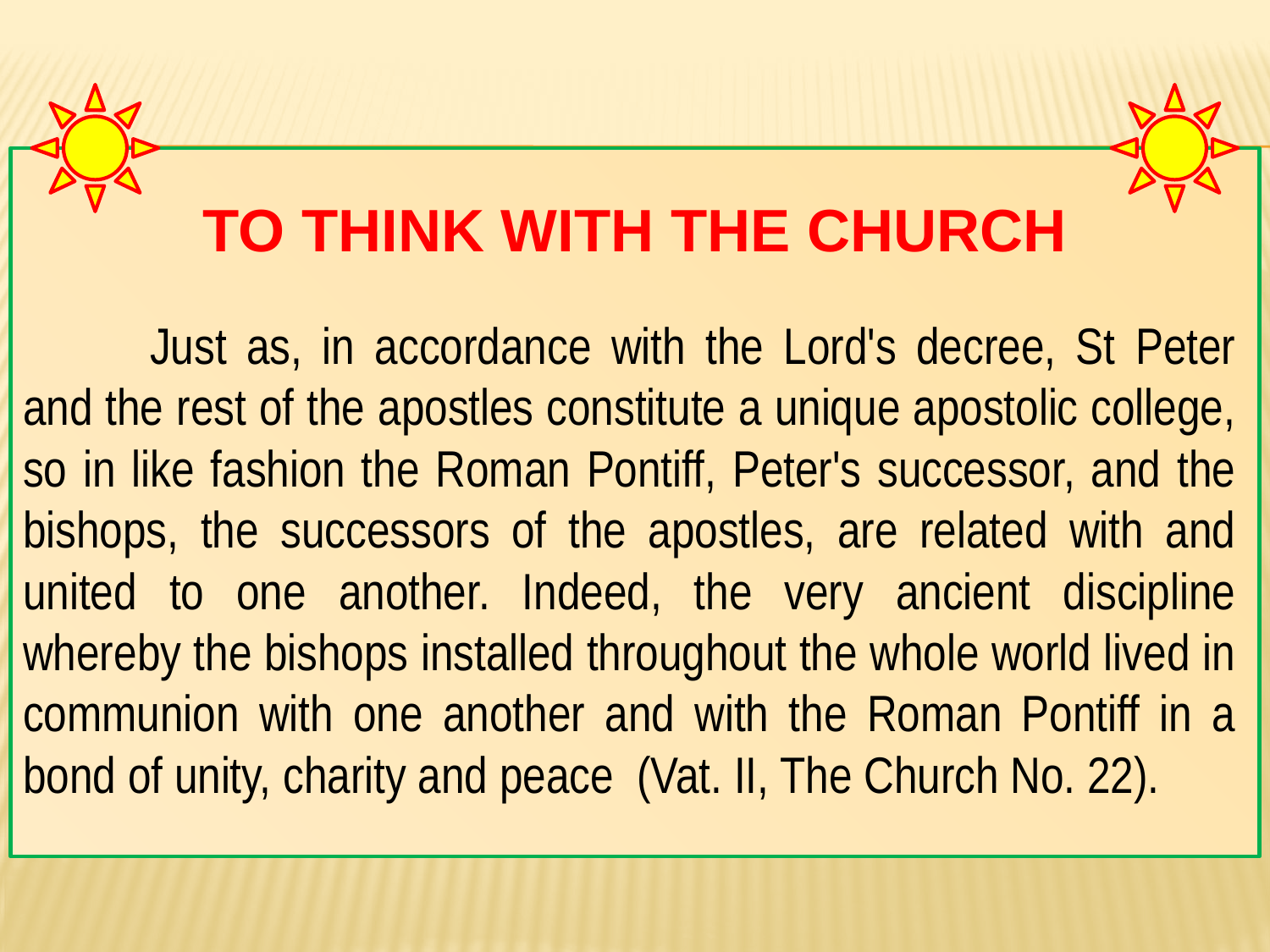

# To Think with the Church
	Just as, in accordance with the Lord's decree, St Peter and the rest of the apostles constitute a unique apostolic college, so in like fashion the Roman Pontiff, Peter's successor, and the bishops, the successors of the apostles, are related with and united to one another. Indeed, the very ancient discipline whereby the bishops installed throughout the whole world lived in communion with one another and with the Roman Pontiff in a bond of unity, charity and peace  (Vat. II, The Church No. 22).